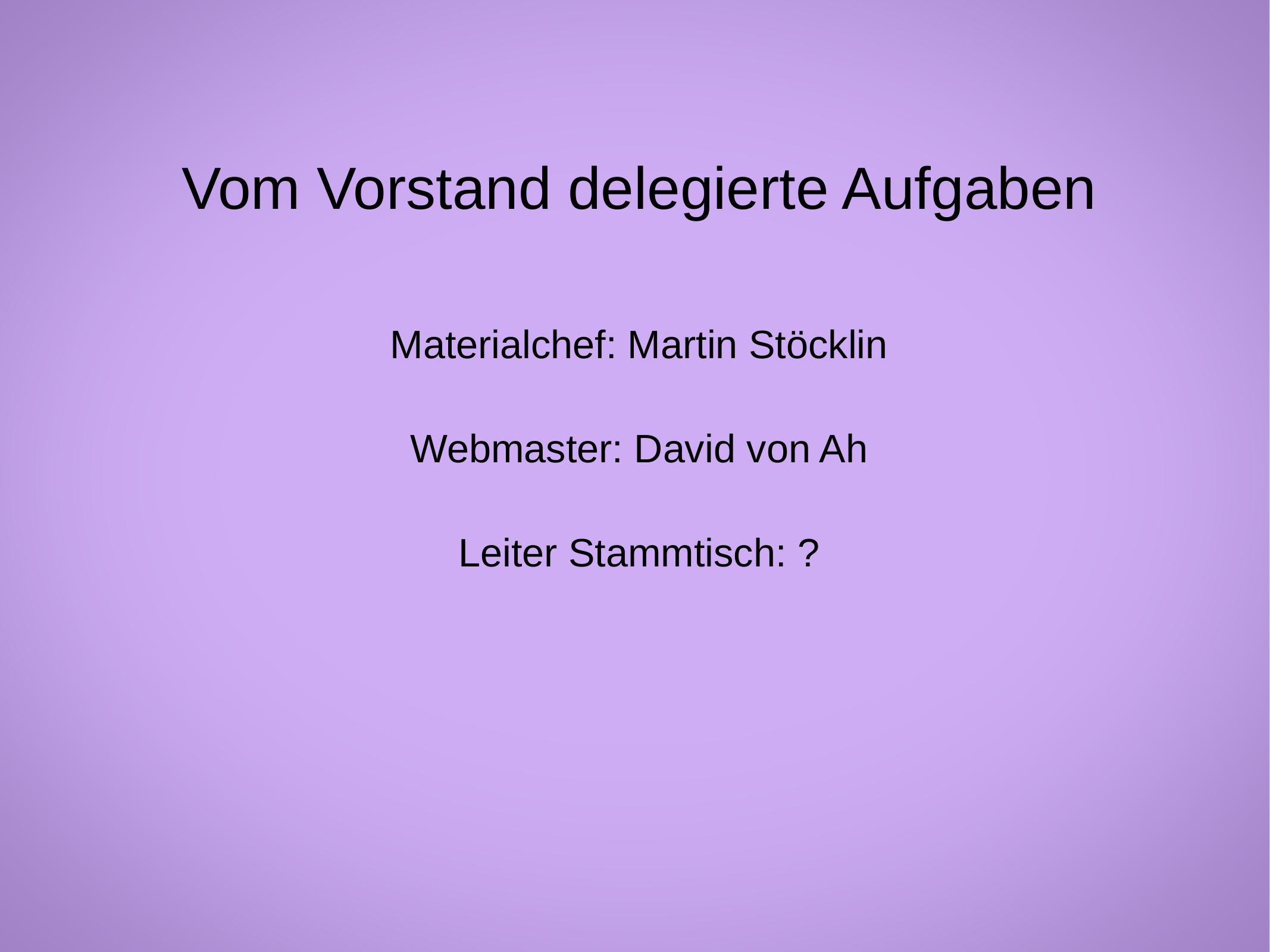

# Vom Vorstand delegierte Aufgaben
Materialchef: Martin Stöcklin
Webmaster: David von Ah
Leiter Stammtisch: ?